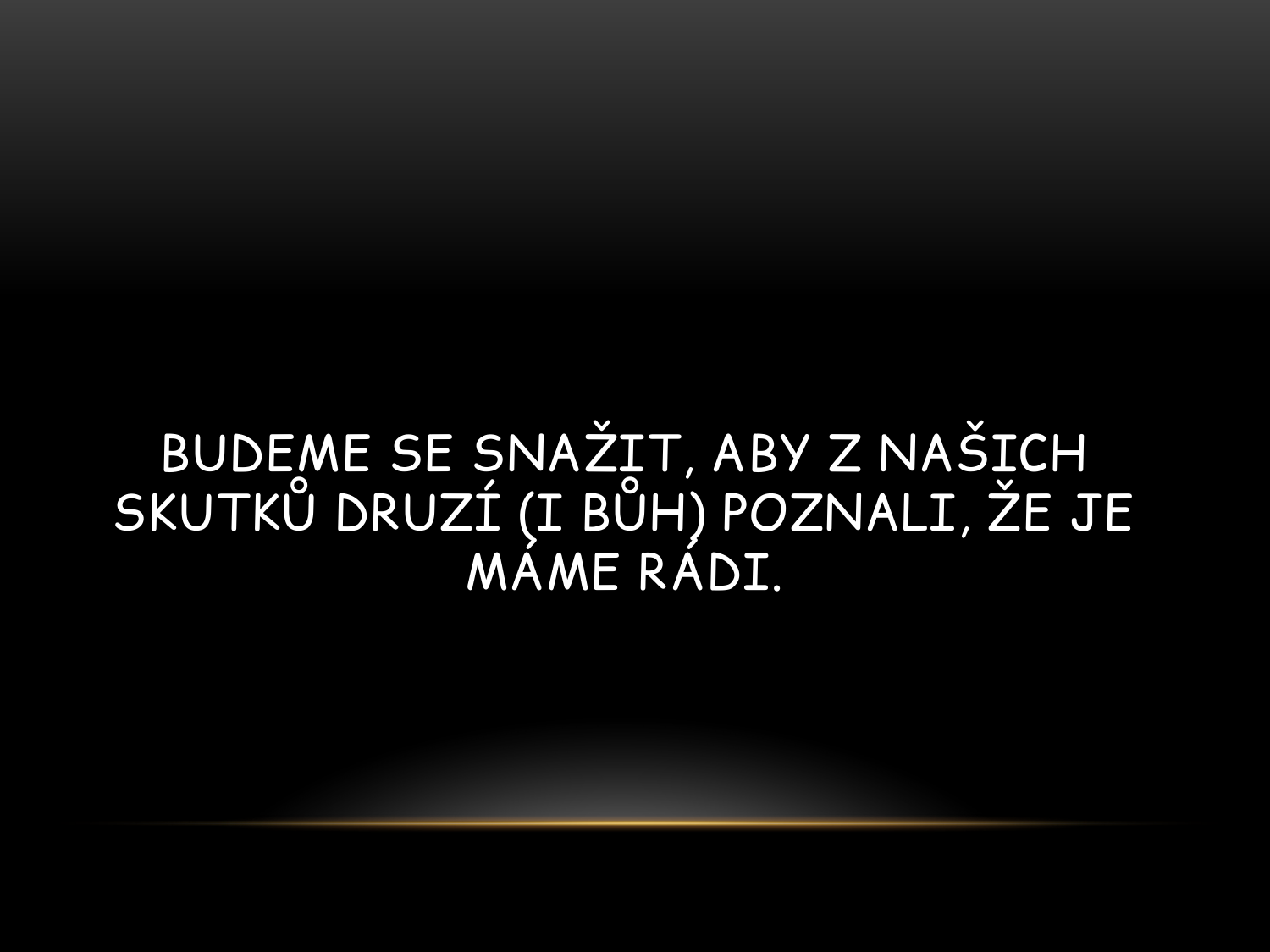

# BUDEME SE SNAŽIT, ABY Z NAŠICH SKUTKŮ DRUZÍ (I BŮH) POZNALI, ŽE JE MÁME RÁDI.